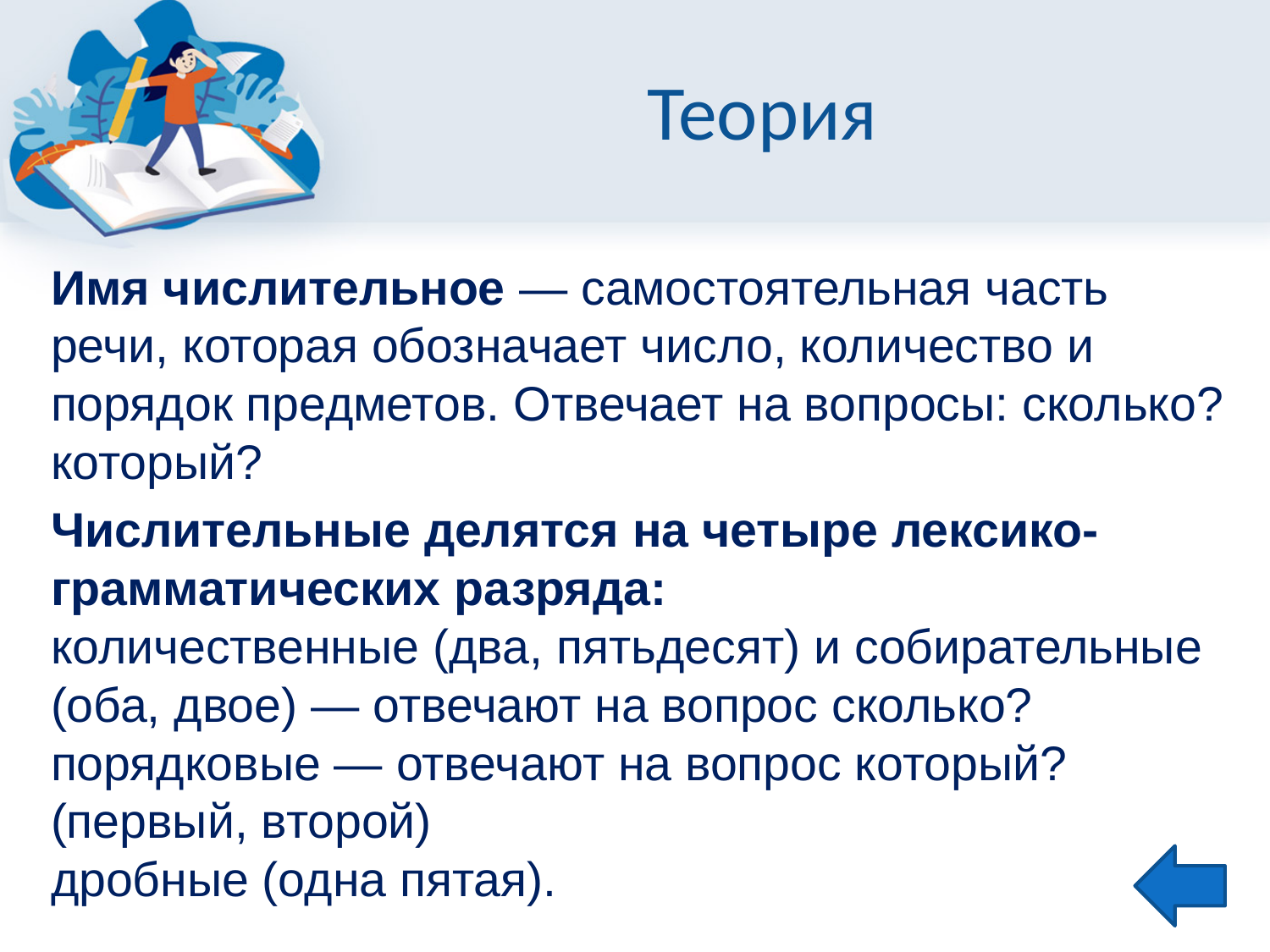

Теория
Имя числительное — самостоятельная часть речи, которая обозначает число, количество и порядок предметов. Отвечает на вопросы: сколько? который?
Числительные делятся на четыре лексико-грамматических разряда:
количественные (два, пятьдесят) и собирательные (оба, двое) — отвечают на вопрос сколько?
порядковые — отвечают на вопрос который? (первый, второй)
дробные (одна пятая).